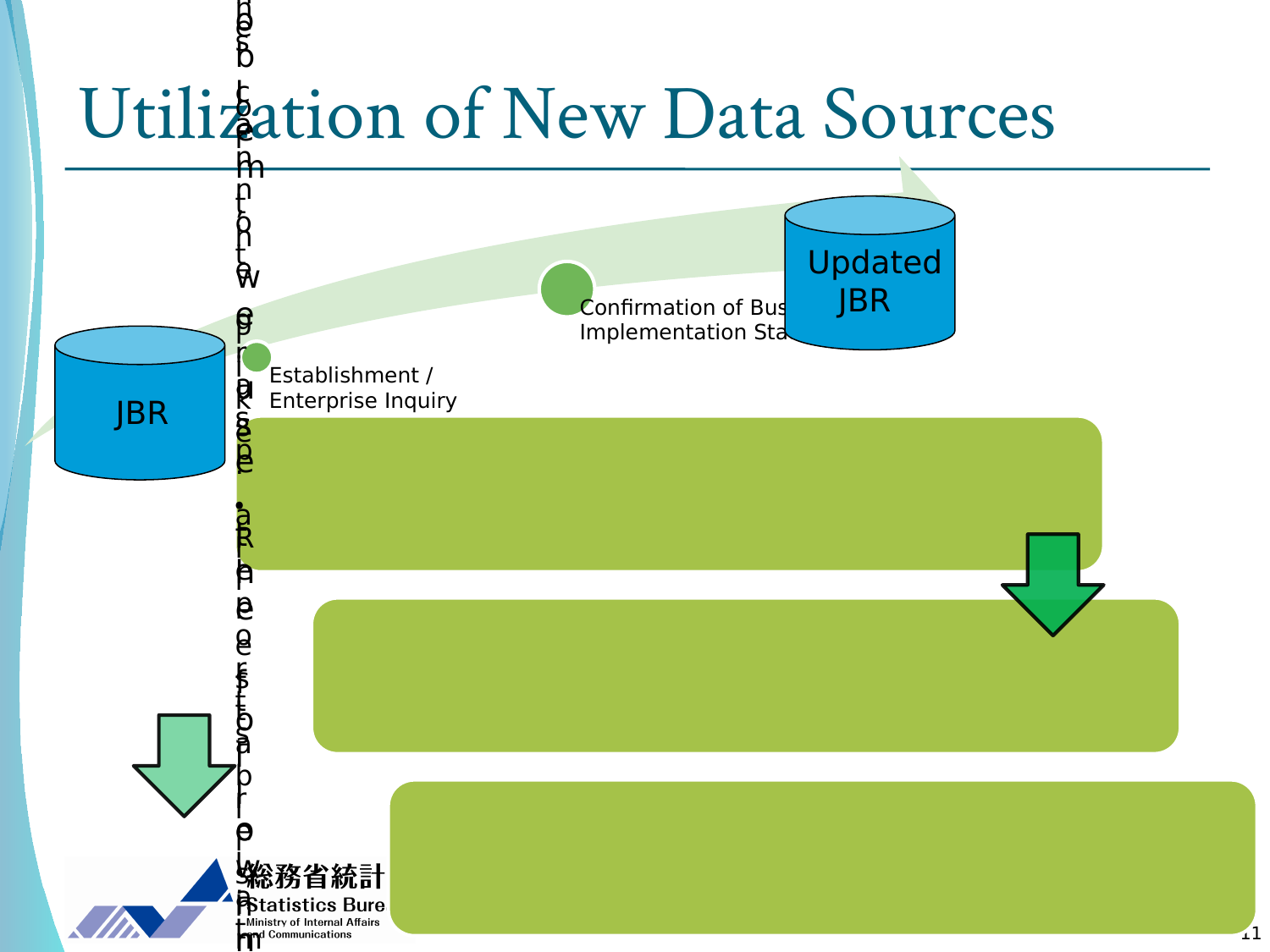

# Utilization of New Data Sources

Updated
   JBR

JBR

11